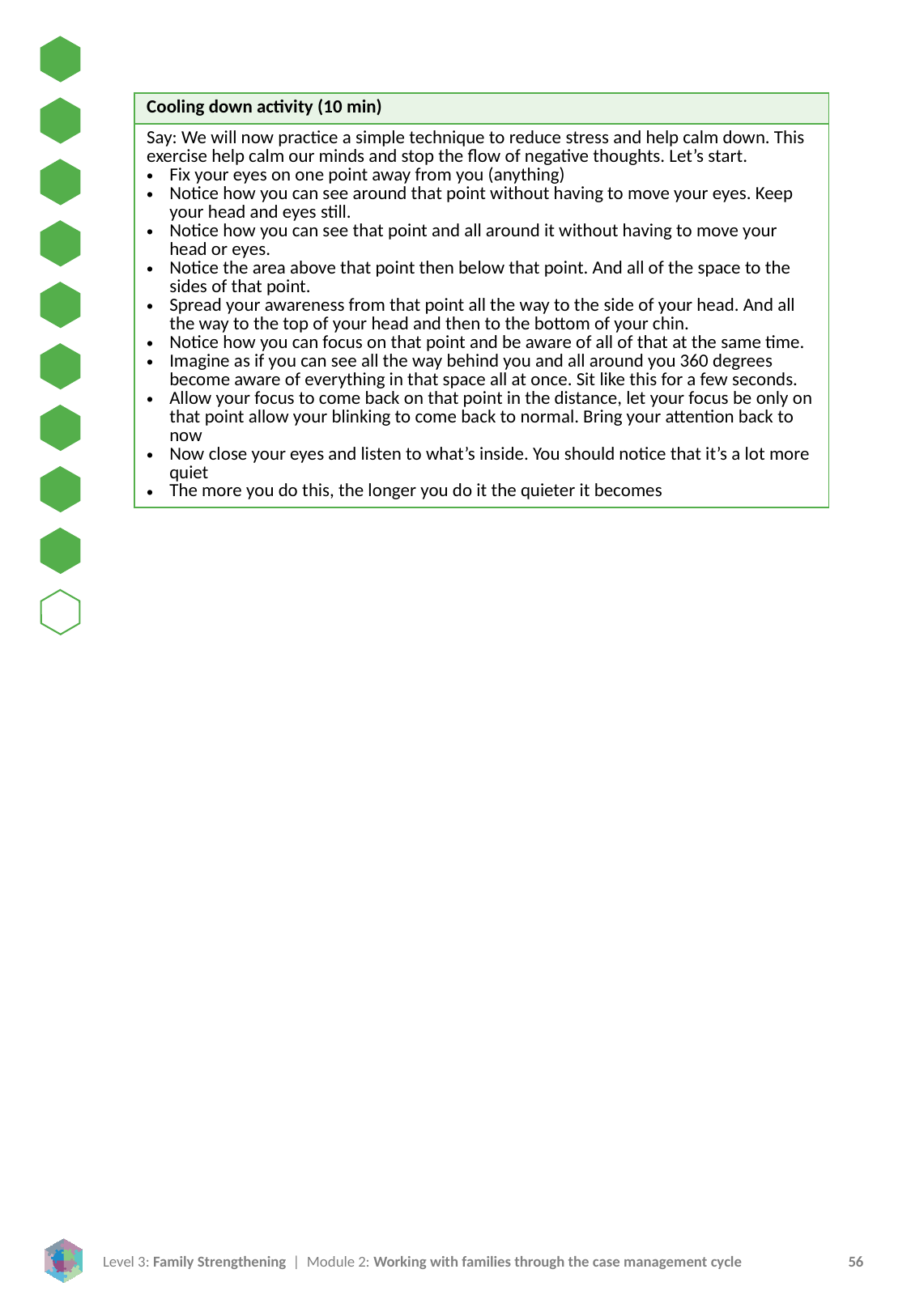

| Cooling down activity (10 min) |
| --- |
| Say: We will now practice a simple technique to reduce stress and help calm down. This exercise help calm our minds and stop the flow of negative thoughts. Let’s start. Fix your eyes on one point away from you (anything) Notice how you can see around that point without having to move your eyes. Keep your head and eyes still. Notice how you can see that point and all around it without having to move your head or eyes. Notice the area above that point then below that point. And all of the space to the sides of that point. Spread your awareness from that point all the way to the side of your head. And all the way to the top of your head and then to the bottom of your chin. Notice how you can focus on that point and be aware of all of that at the same time. Imagine as if you can see all the way behind you and all around you 360 degrees become aware of everything in that space all at once. Sit like this for a few seconds. Allow your focus to come back on that point in the distance, let your focus be only on that point allow your blinking to come back to normal. Bring your attention back to now Now close your eyes and listen to what’s inside. You should notice that it’s a lot more quiet The more you do this, the longer you do it the quieter it becomes |